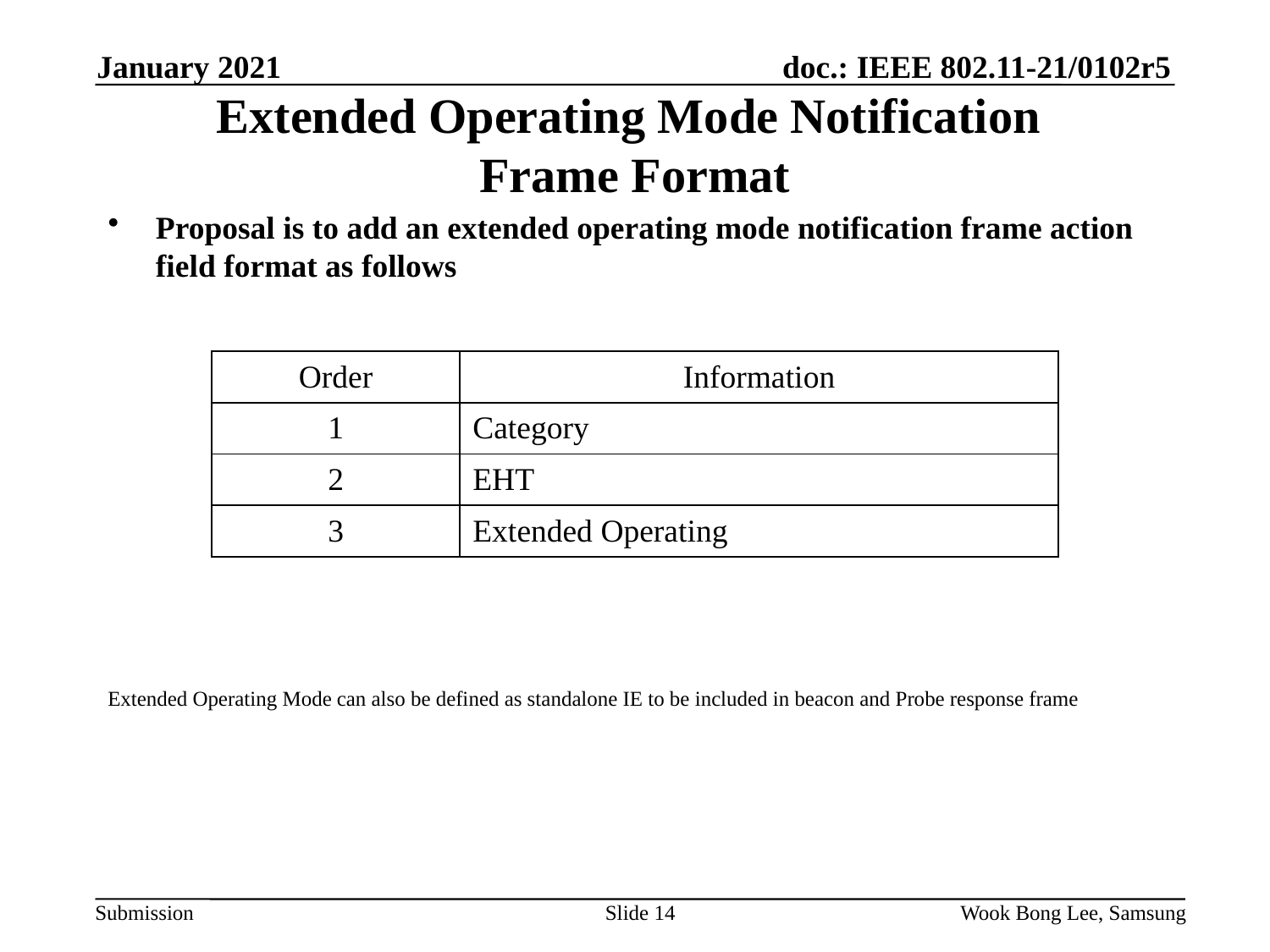

January 2021
# Extended Operating Mode Notification Frame Format
Proposal is to add an extended operating mode notification frame action field format as follows

| Order | Information |
| --- | --- |
| 1 | Category |
| 2 | EHT |
| 3 | Extended Operating |
Extended Operating Mode can also be defined as standalone IE to be included in beacon and Probe response frame
Slide 14
Wook Bong Lee, Samsung